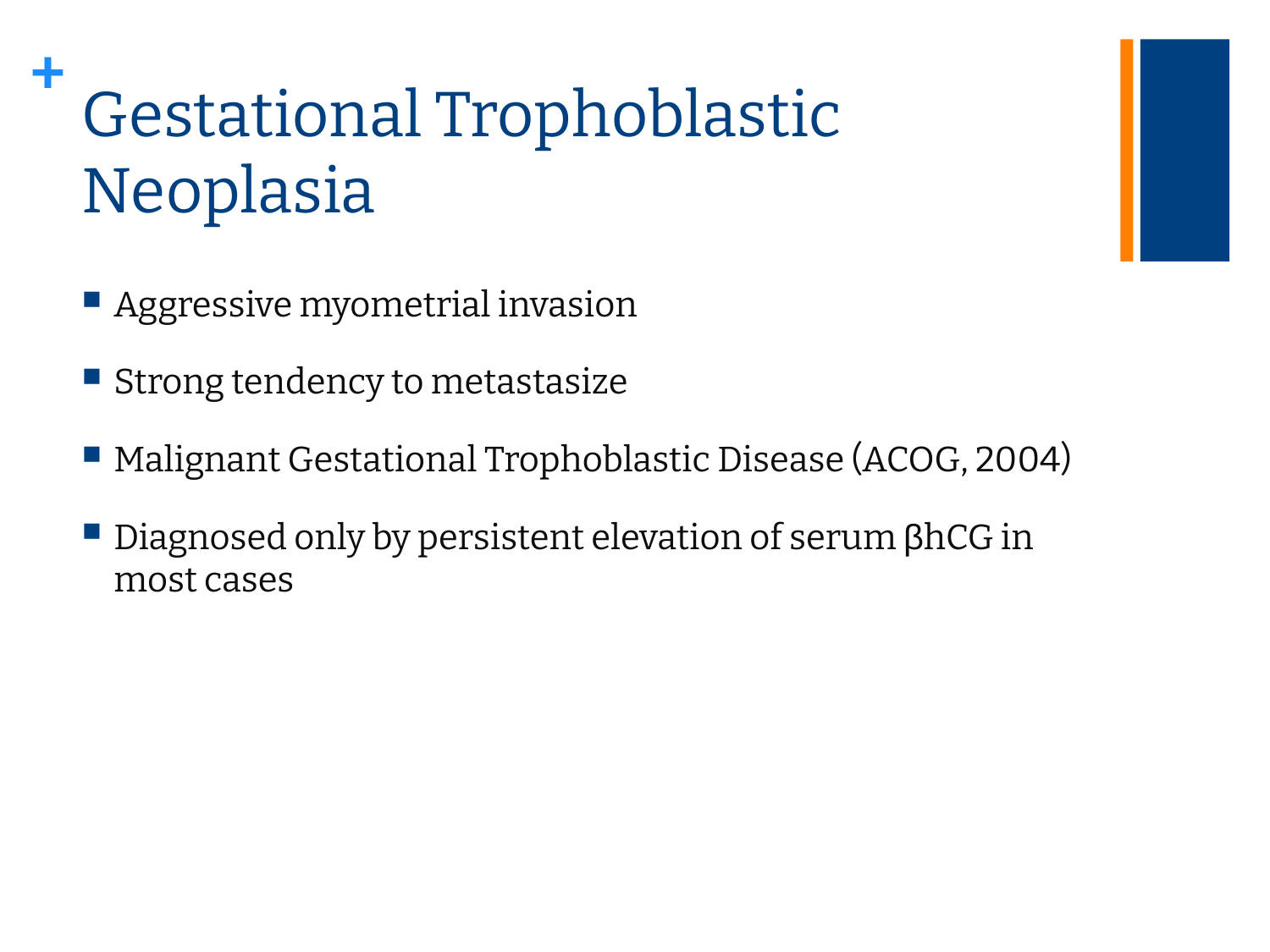

# Gestational Trophoblastic Neoplasia
Aggressive myometrial invasion
Strong tendency to metastasize
Malignant Gestational Trophoblastic Disease (ACOG, 2004)
Diagnosed only by persistent elevation of serum βhCG in most cases